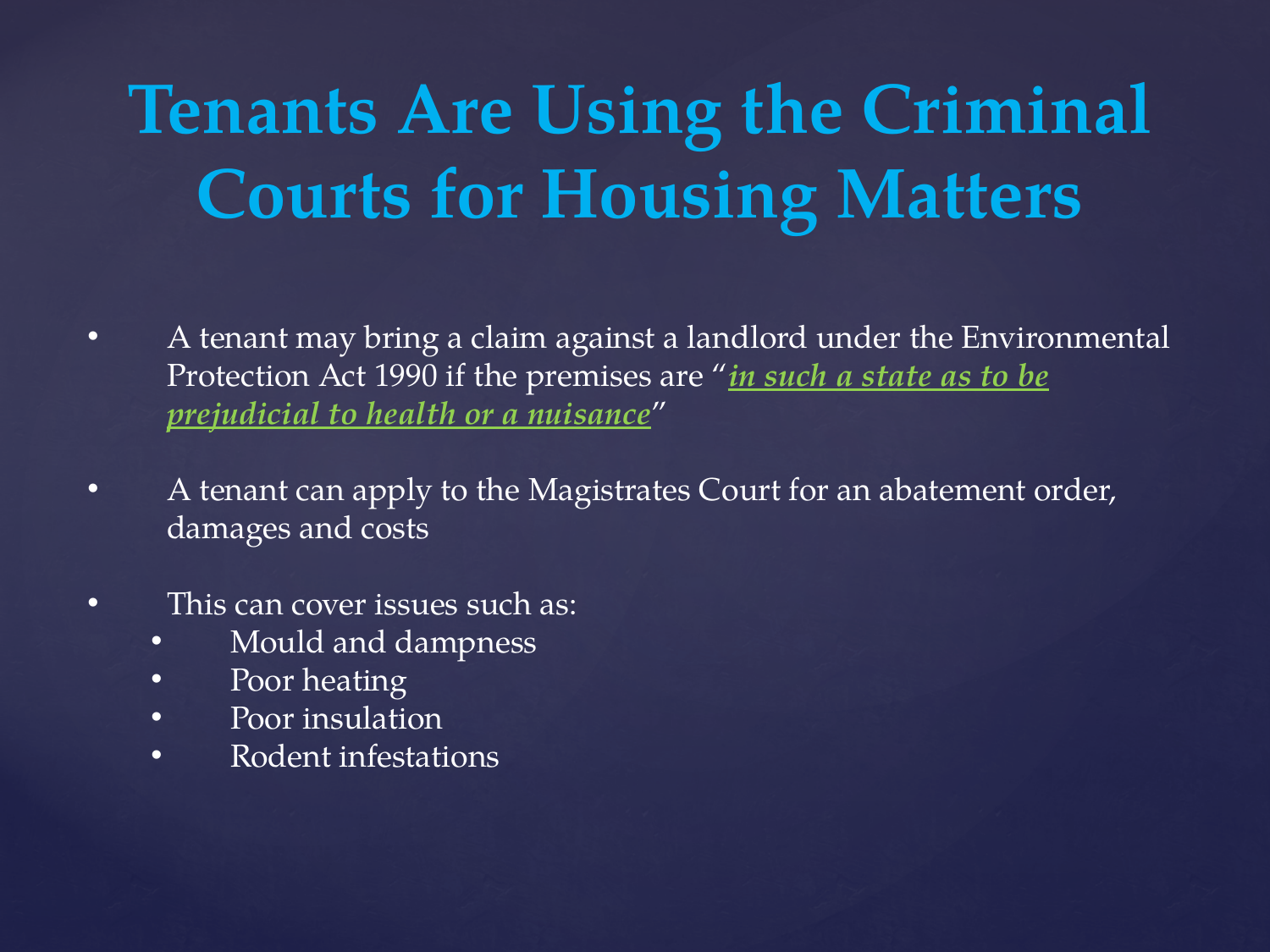

Tenants Are Using the Criminal Courts for Housing Matters

A tenant may bring a claim against a landlord under the Environmental Protection Act 1990 if the premises are “in such a state as to be prejudicial to health or a nuisance”

A tenant can apply to the Magistrates Court for an abatement order, damages and costs

This can cover issues such as:
Mould and dampness
Poor heating
Poor insulation
Rodent infestations